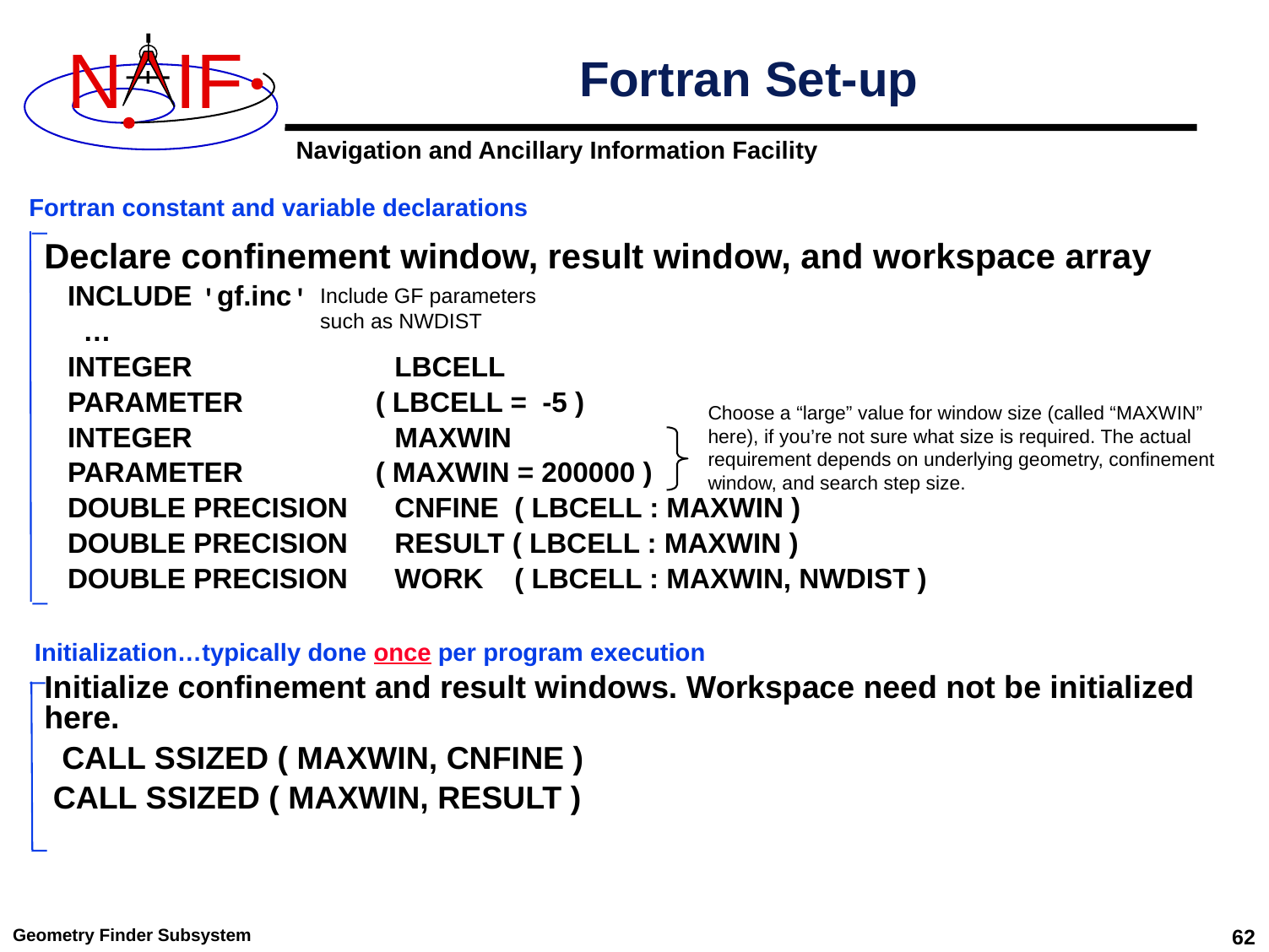

# Fortran Set-up

Declare confinement window, result window, and workspace array
   INCLUDE 'gf.inc'
     …
   INTEGER                          LBCELL
   PARAMETER                 ( LBCELL =  -5 )
   INTEGER                          MAXWIN
   PARAMETER                 ( MAXWIN = 200000 )
   DOUBLE PRECISION      CNFINE  ( LBCELL : MAXWIN )
   DOUBLE PRECISION      RESULT ( LBCELL : MAXWIN )
   DOUBLE PRECISION      WORK    ( LBCELL : MAXWIN, NWDIST )

Initialize confinement and result windows. Workspace need not be initialized here.
  CALL SSIZED ( MAXWIN, CNFINE )
 CALL SSIZED ( MAXWIN, RESULT )

Fortran constant and variable declarations

Include GF parameters such as NWDIST
Choose a “large” value for window size (called “MAXWIN” here), if you’re not sure what size is required. The actual requirement depends on underlying geometry, confinement window, and search step size.

Initialization…typically done once per program execution

Geometry Finder Subsystem
62